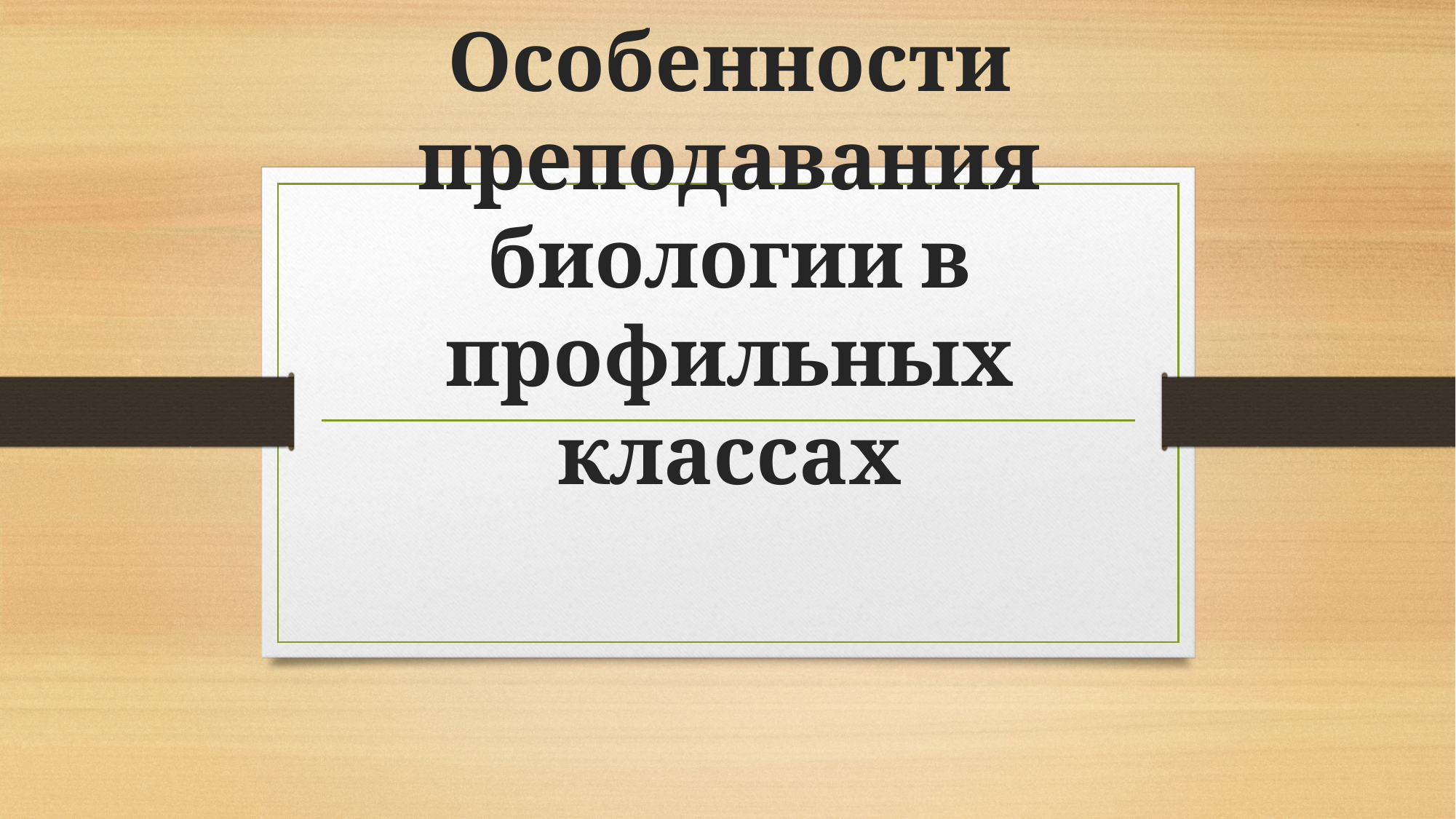

# Особенности преподавания биологии в профильных классах